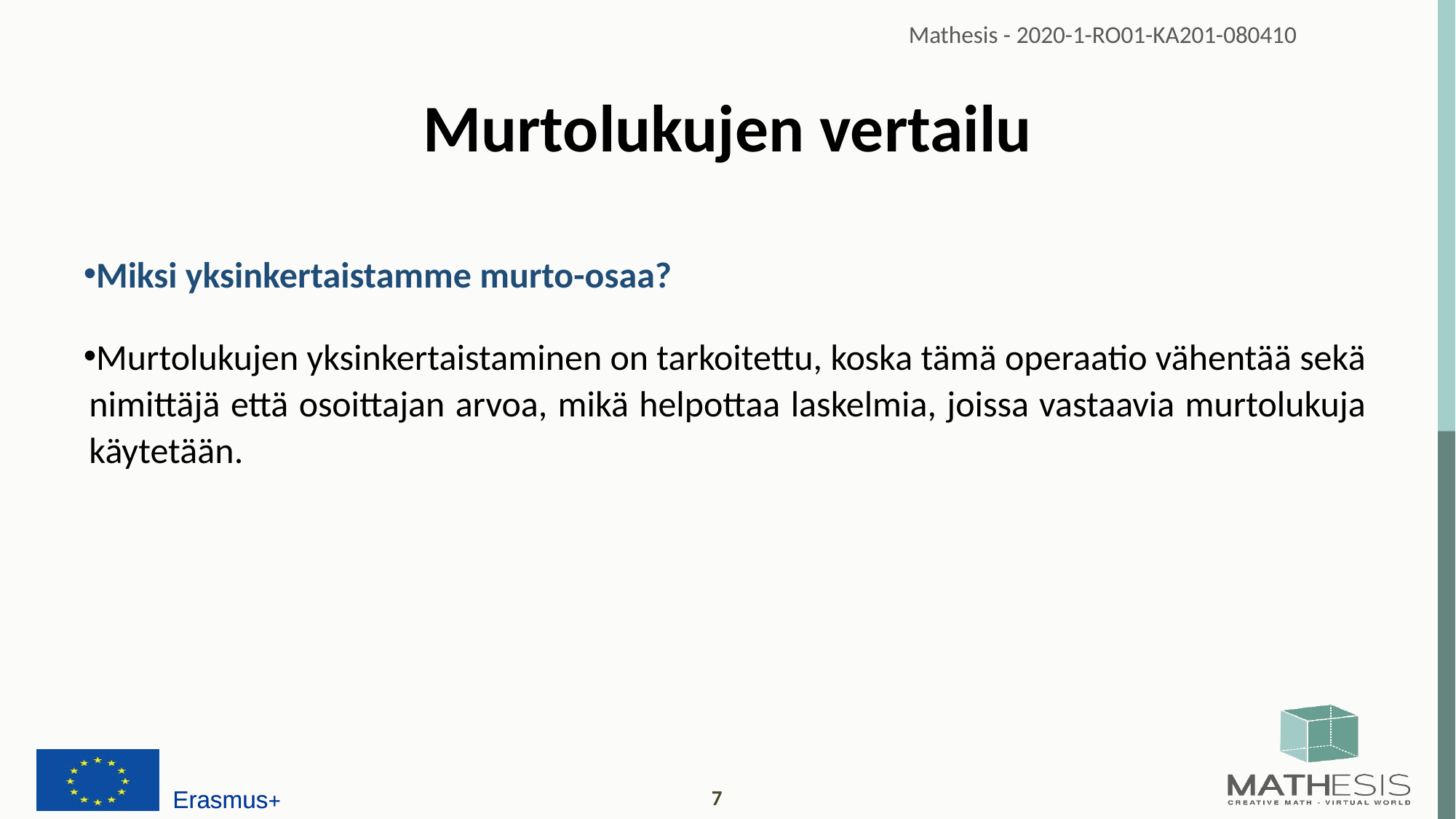

# Murtolukujen vertailu
Miksi yksinkertaistamme murto-osaa?
Murtolukujen yksinkertaistaminen on tarkoitettu, koska tämä operaatio vähentää sekä nimittäjä että osoittajan arvoa, mikä helpottaa laskelmia, joissa vastaavia murtolukuja käytetään.